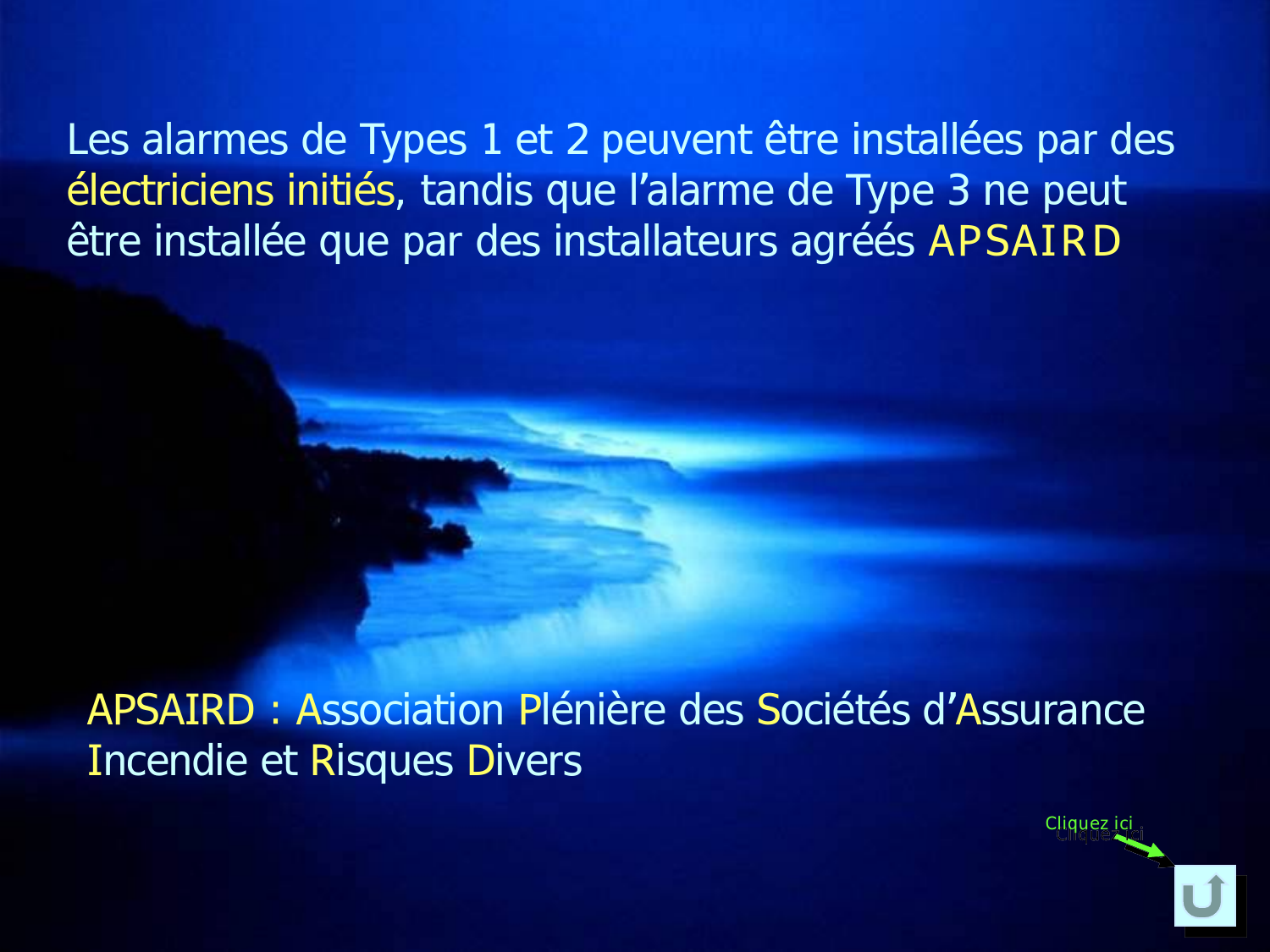

Les alarmes de Types 1 et 2 peuvent être installées par des électriciens initiés, tandis que l’alarme de Type 3 ne peut être installée que par des installateurs agréés APSAIRD

APSAIRD : Association Plénière des Sociétés d’Assurance Incendie et Risques Divers
Cliquez ici